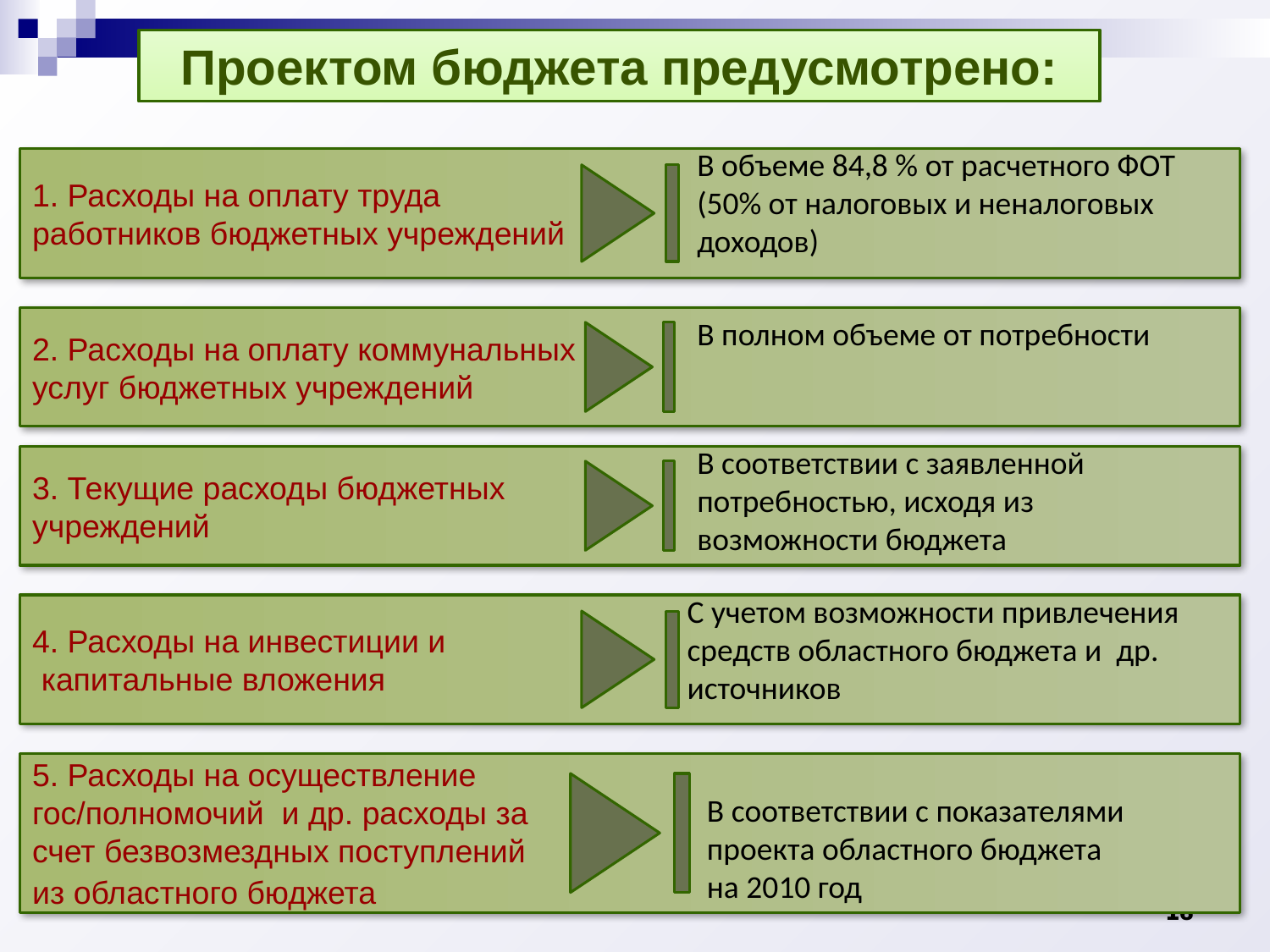

Проектом бюджета предусмотрено:
В объеме 84,8 % от расчетного ФОТ (50% от налоговых и неналоговых доходов)
1. Расходы на оплату труда
работников бюджетных учреждений
2. Расходы на оплату коммунальных
услуг бюджетных учреждений
В полном объеме от потребности
В соответствии с заявленной потребностью, исходя из возможности бюджета
3. Текущие расходы бюджетных
учреждений
С учетом возможности привлечения средств областного бюджета и  др. источников
4. Расходы на инвестиции и
 капитальные вложения
5. Расходы на осуществление
гос/полномочий  и др. расходы за
счет безвозмездных поступлений
из областного бюджета
В соответствии с показателями проекта областного бюджета
на 2010 год
16